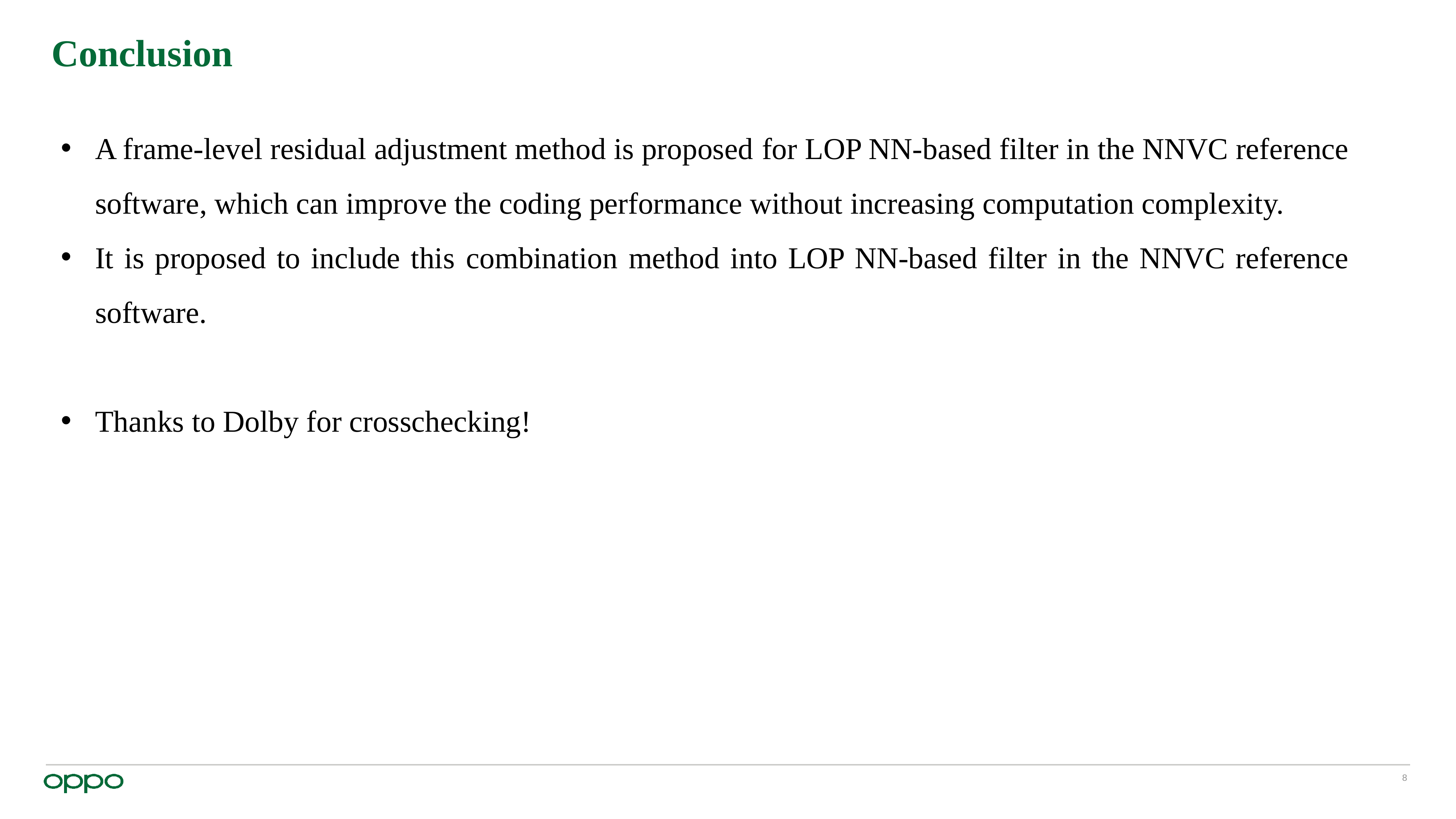

# Conclusion

A frame-level residual adjustment method is proposed for LOP NN-based filter in the NNVC reference software, which can improve the coding performance without increasing computation complexity.
It is proposed to include this combination method into LOP NN-based filter in the NNVC reference software.

Thanks to Dolby for crosschecking!